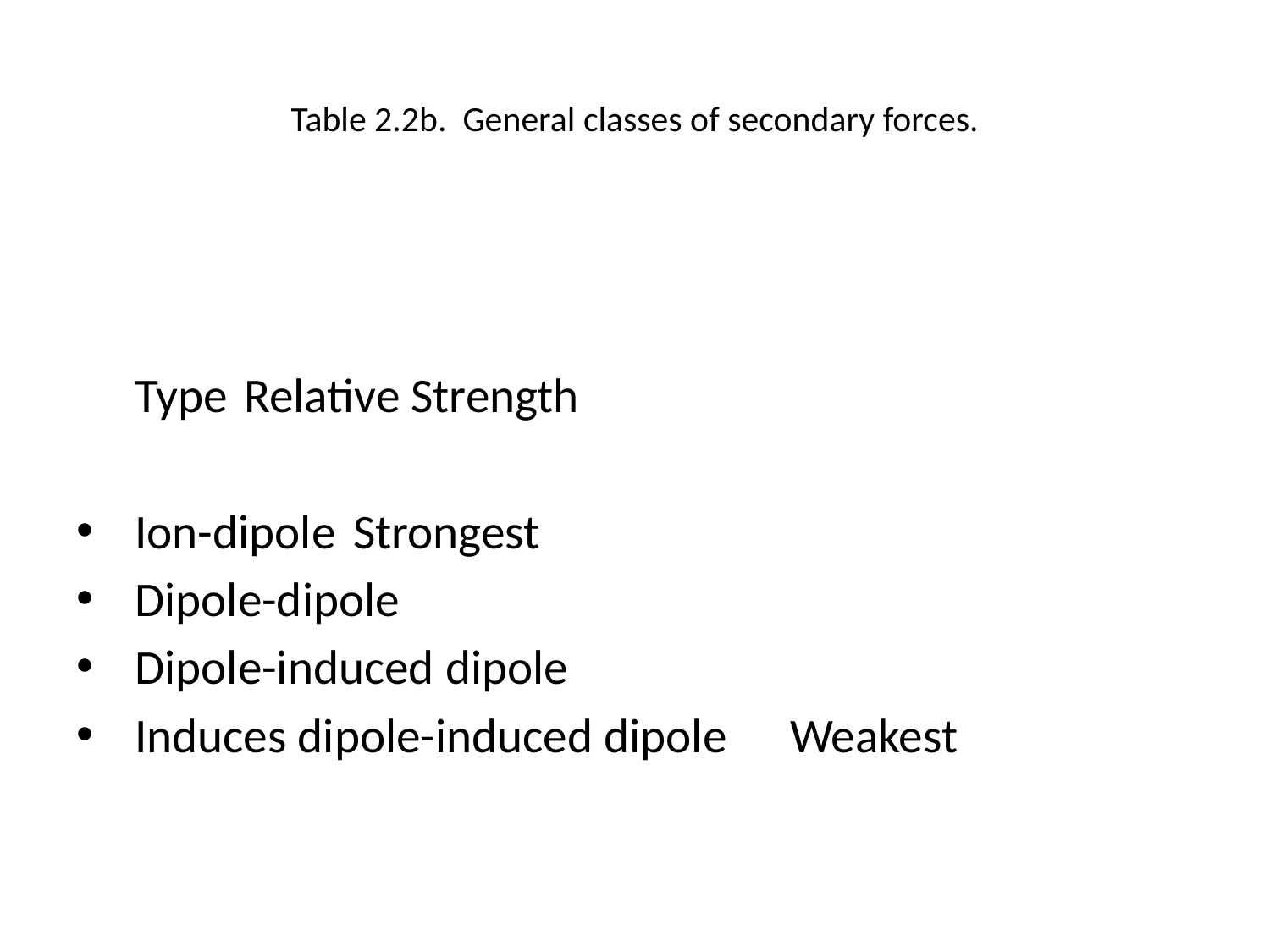

# Table 2.2b.  General classes of secondary forces.

	Type					Relative Strength

Ion-dipole					Strongest
Dipole-dipole
Dipole-induced dipole
Induces dipole-induced dipole		Weakest